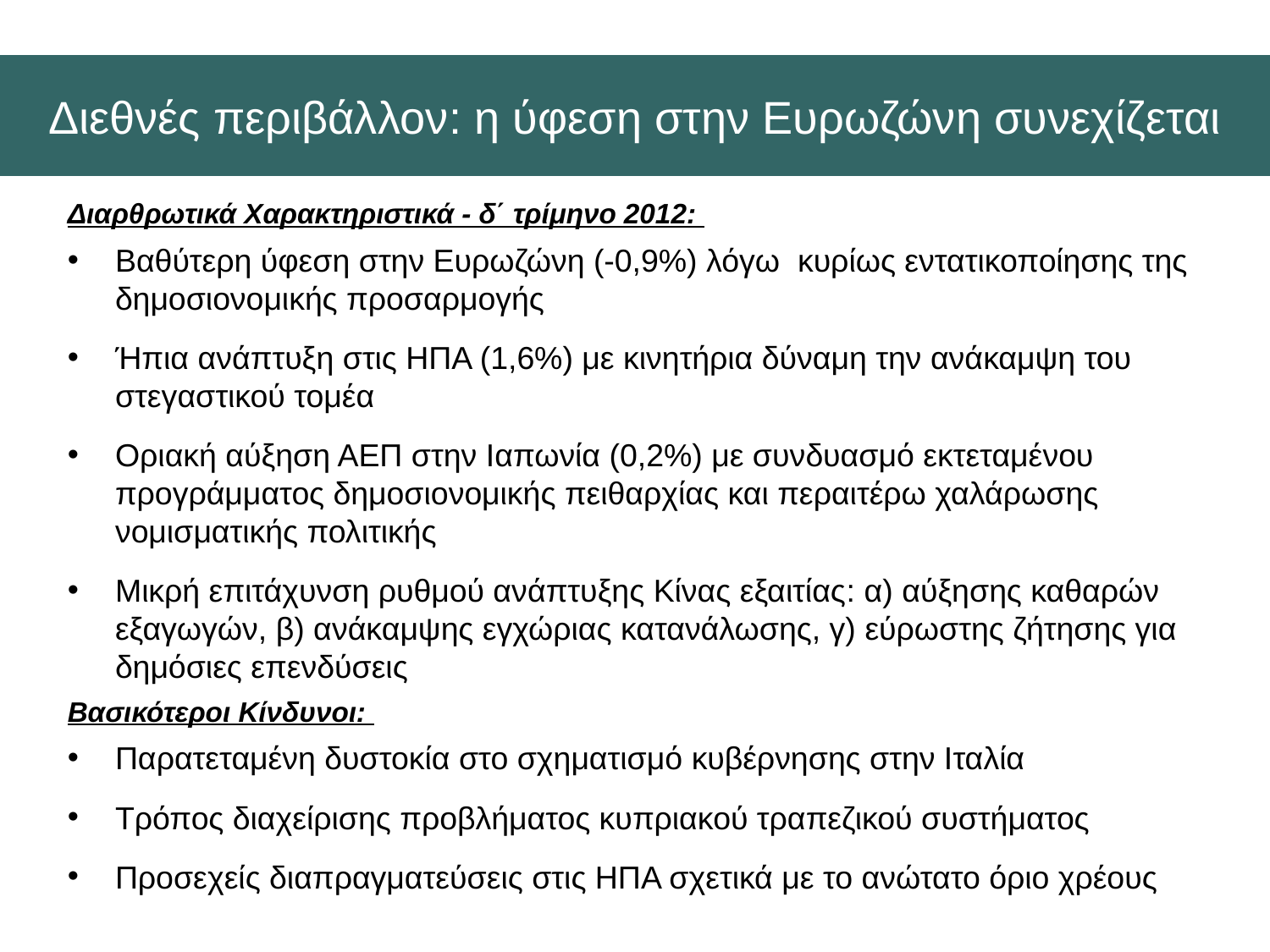

Διεθνές περιβάλλον: η ύφεση στην Ευρωζώνη συνεχίζεται
Διαρθρωτικά Χαρακτηριστικά - δ΄ τρίμηνο 2012:
Βαθύτερη ύφεση στην Ευρωζώνη (-0,9%) λόγω  κυρίως εντατικοποίησης της δημοσιονομικής προσαρμογής
Ήπια ανάπτυξη στις ΗΠΑ (1,6%) με κινητήρια δύναμη την ανάκαμψη του στεγαστικού τομέα
Οριακή αύξηση ΑΕΠ στην Ιαπωνία (0,2%) με συνδυασμό εκτεταμένου προγράμματος δημοσιονομικής πειθαρχίας και περαιτέρω χαλάρωσης νομισματικής πολιτικής
Μικρή επιτάχυνση ρυθμού ανάπτυξης Κίνας εξαιτίας: α) αύξησης καθαρών εξαγωγών, β) ανάκαμψης εγχώριας κατανάλωσης, γ) εύρωστης ζήτησης για δημόσιες επενδύσεις
Βασικότεροι Κίνδυνοι:
Παρατεταμένη δυστοκία στο σχηματισμό κυβέρνησης στην Ιταλία
Τρόπος διαχείρισης προβλήματος κυπριακού τραπεζικού συστήματος
Προσεχείς διαπραγματεύσεις στις ΗΠΑ σχετικά με το ανώτατο όριο χρέους